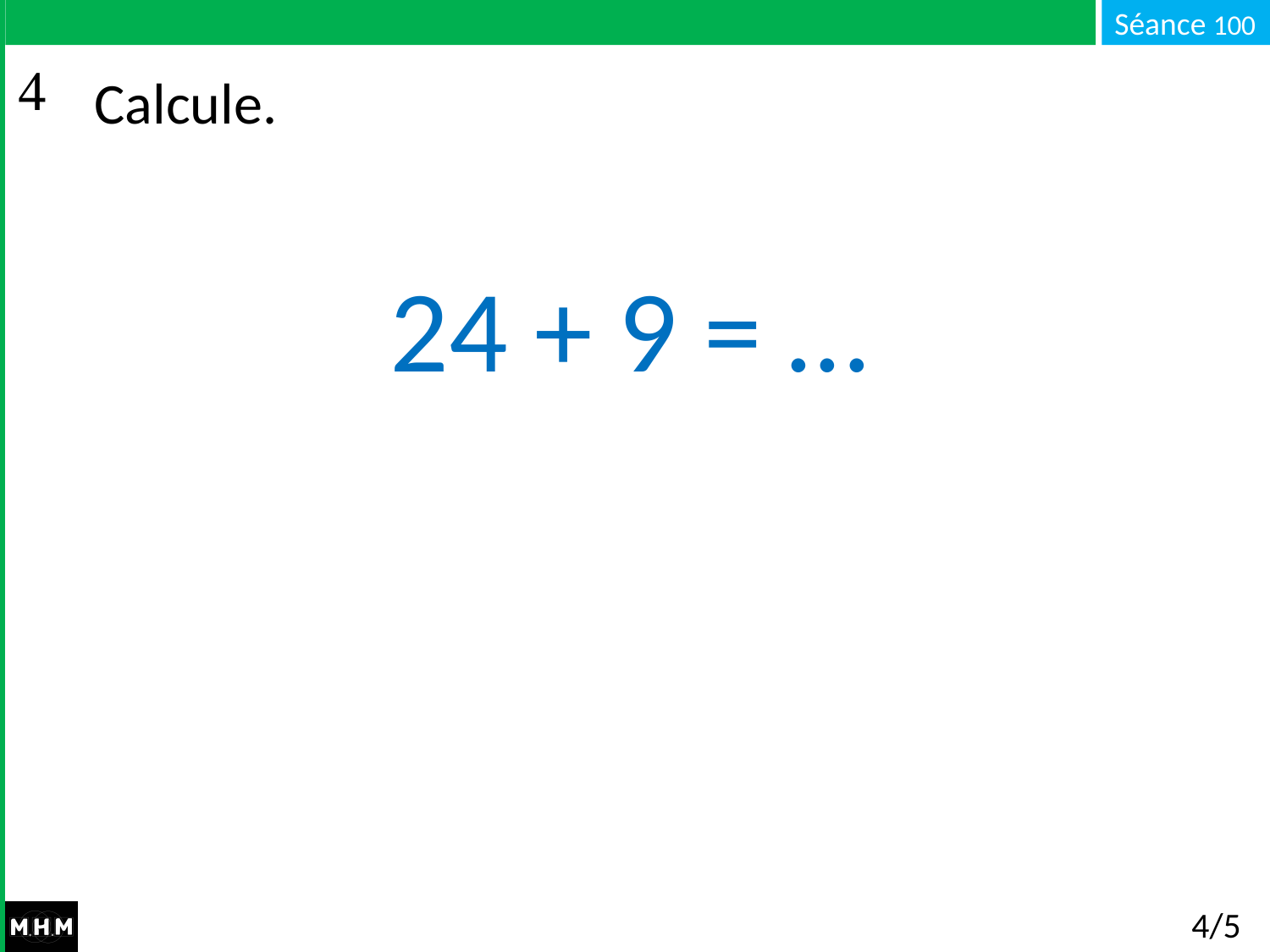

# Calcule.
24 + 9 = …
4/5